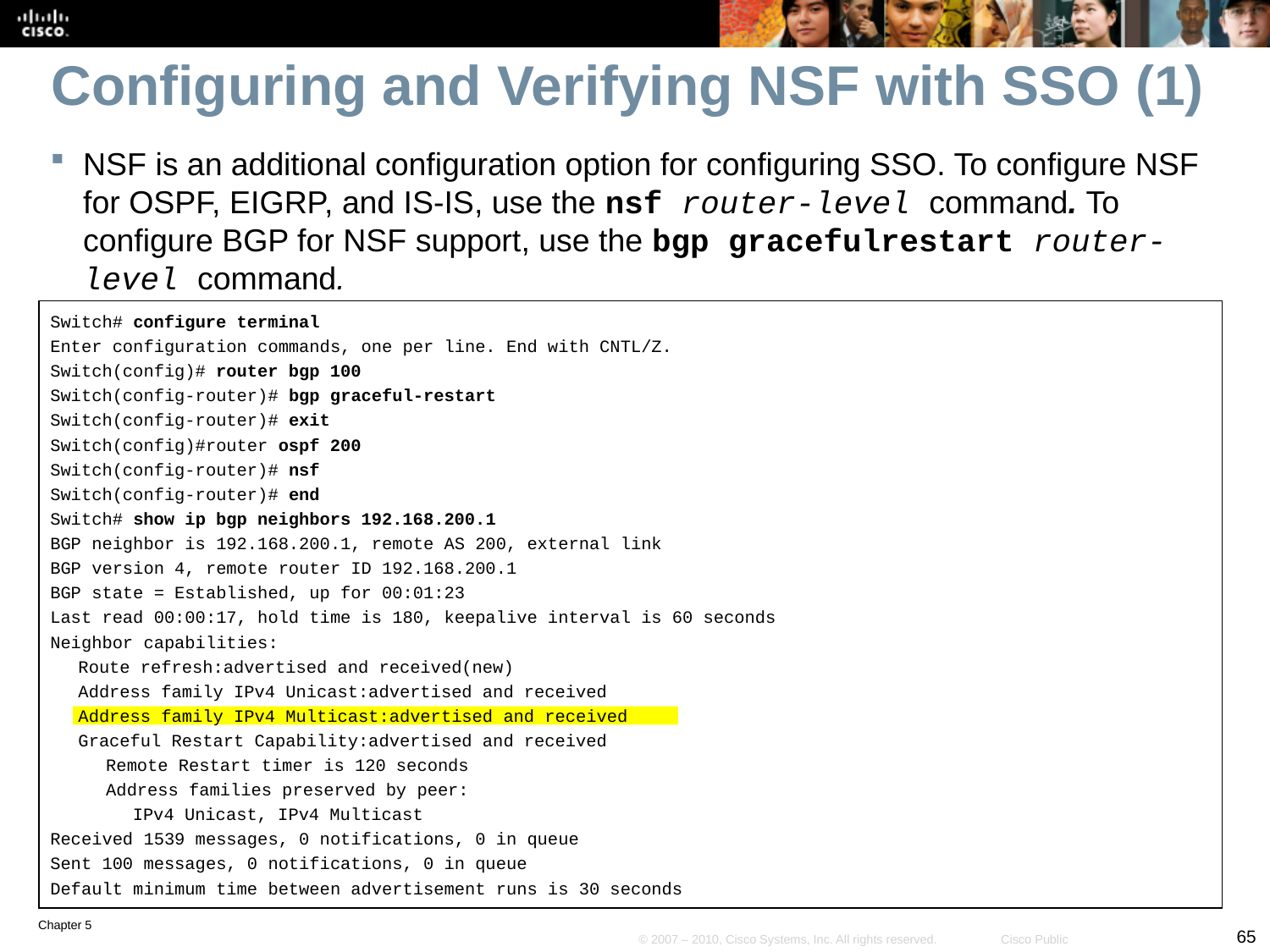

# Configuring and Verifying NSF with SSO (1)
NSF is an additional configuration option for configuring SSO. To configure NSF for OSPF, EIGRP, and IS-IS, use the nsf router-level command. To configure BGP for NSF support, use the bgp gracefulrestart router-level command.
Switch# configure terminal
Enter configuration commands, one per line. End with CNTL/Z.
Switch(config)# router bgp 100
Switch(config-router)# bgp graceful-restart
Switch(config-router)# exit
Switch(config)#router ospf 200
Switch(config-router)# nsf
Switch(config-router)# end
Switch# show ip bgp neighbors 192.168.200.1
BGP neighbor is 192.168.200.1, remote AS 200, external link
BGP version 4, remote router ID 192.168.200.1
BGP state = Established, up for 00:01:23
Last read 00:00:17, hold time is 180, keepalive interval is 60 seconds
Neighbor capabilities:
Route refresh:advertised and received(new)
Address family IPv4 Unicast:advertised and received
Address family IPv4 Multicast:advertised and received
Graceful Restart Capability:advertised and received
Remote Restart timer is 120 seconds
Address families preserved by peer:
IPv4 Unicast, IPv4 Multicast
Received 1539 messages, 0 notifications, 0 in queue
Sent 100 messages, 0 notifications, 0 in queue
Default minimum time between advertisement runs is 30 seconds